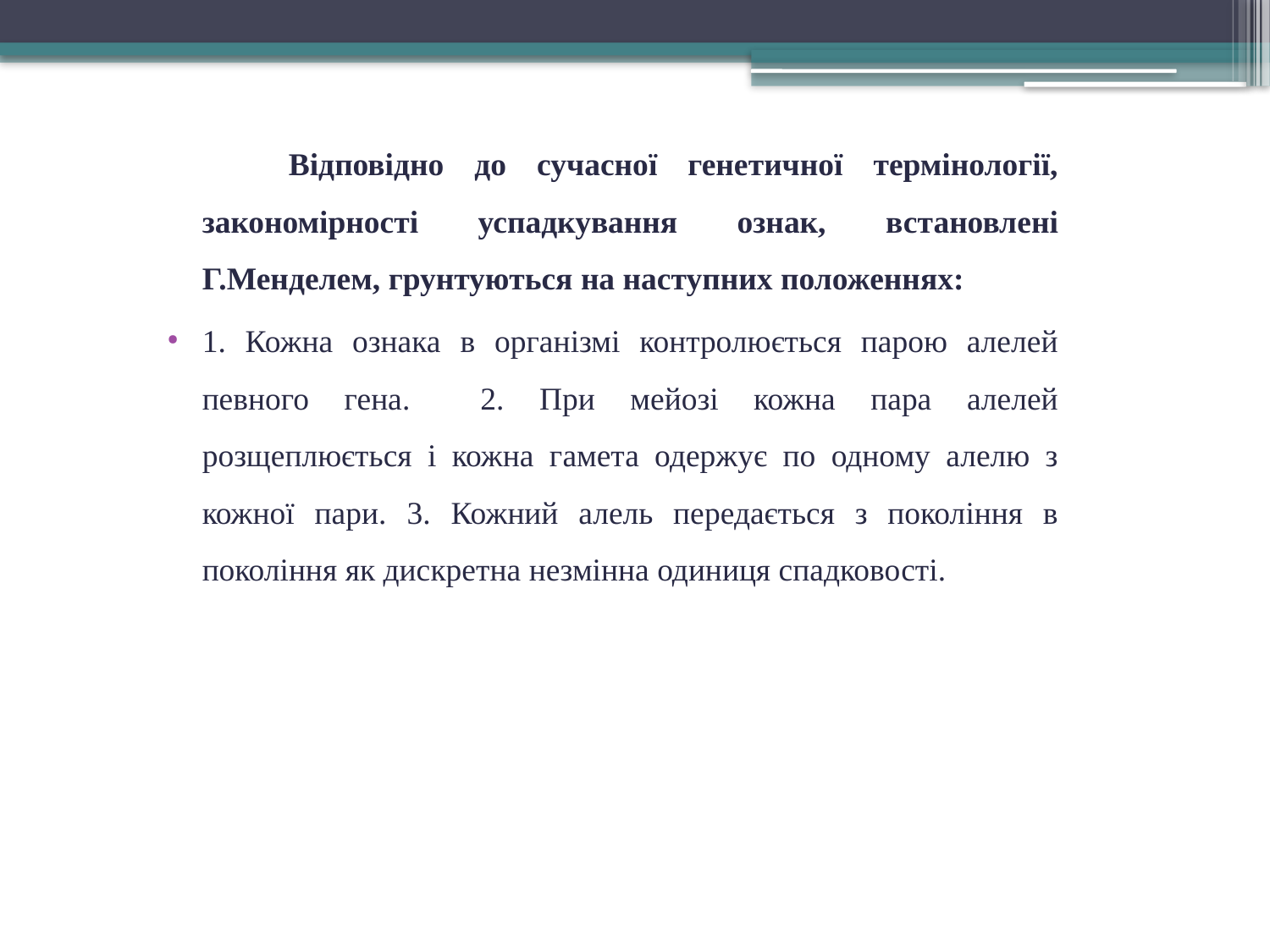

Відповідно до сучасної генетичної термінології, закономірності успадкування ознак, встановлені Г.Менделем, грунтуються на наступних положеннях:
1. Кожна ознака в організмі контролюється парою алелей певного гена.  2. При мейозі кожна пара алелей розщеплюється і кожна гамета одержує по одному алелю з кожної пари. 3. Кожний алель передається з покоління в покоління як дискретна незмінна одиниця спадковості.